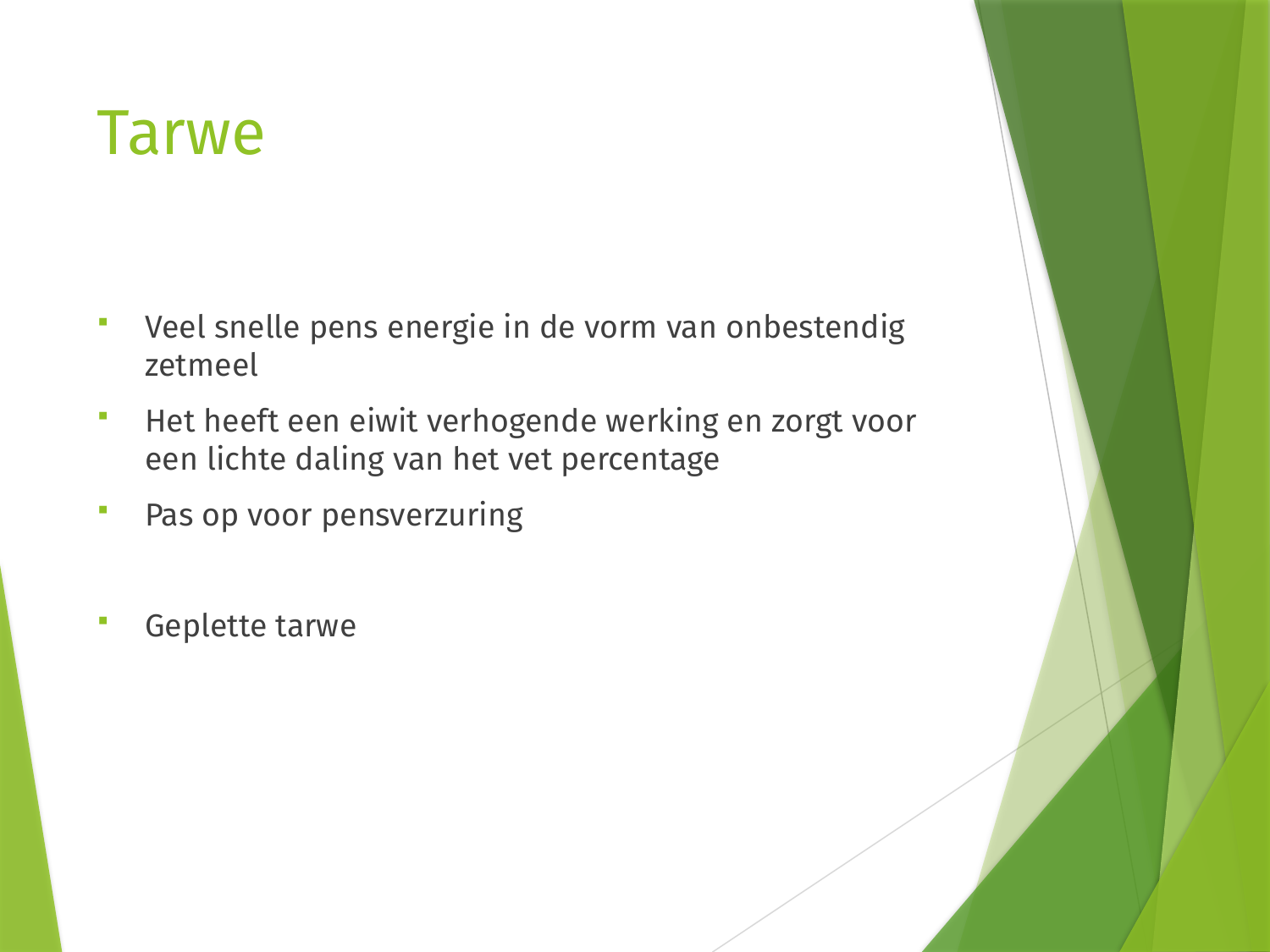

# Tarwe
Veel snelle pens energie in de vorm van onbestendig zetmeel
Het heeft een eiwit verhogende werking en zorgt voor een lichte daling van het vet percentage
Pas op voor pensverzuring

Geplette tarwe